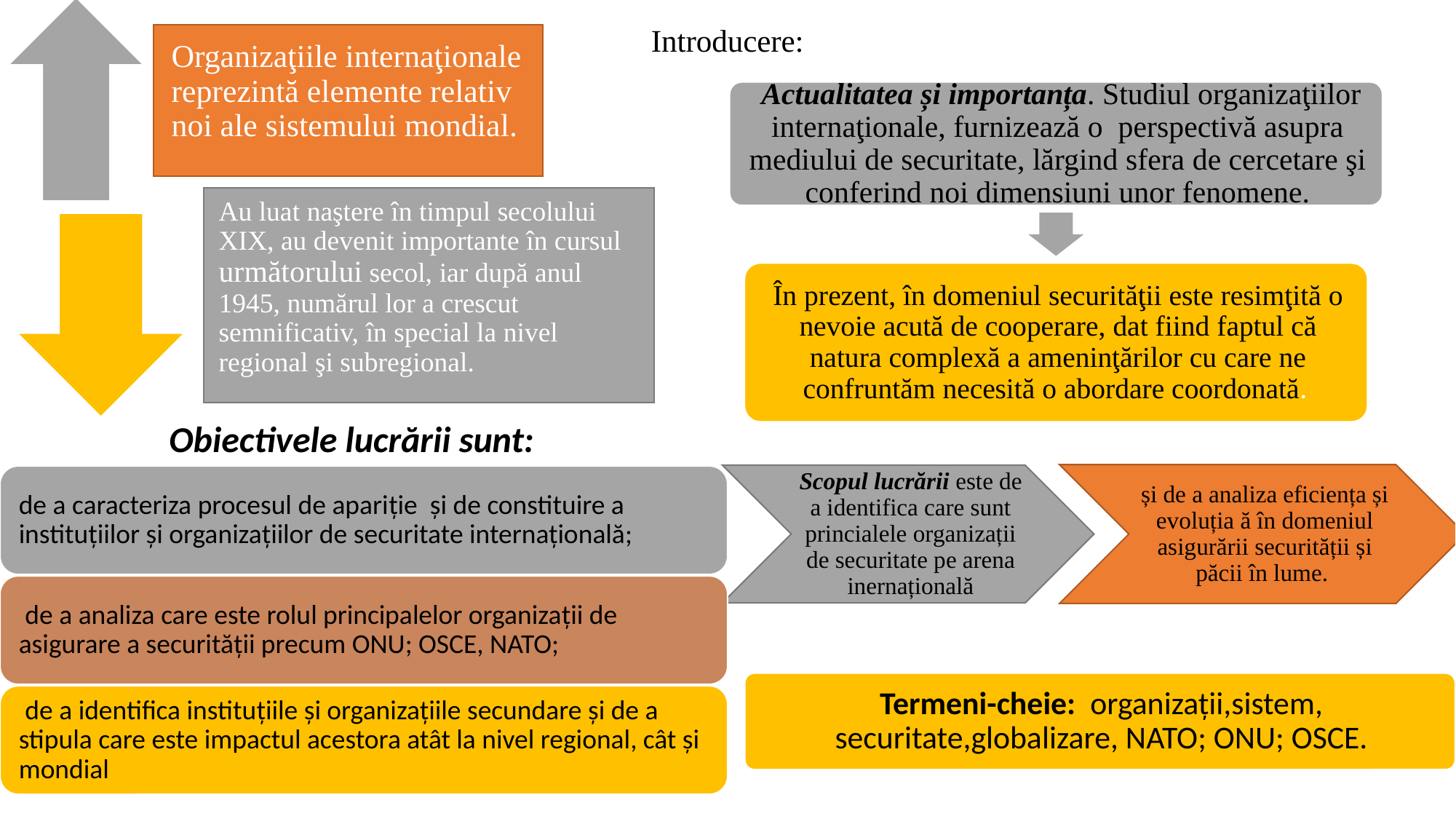

Organizaţiile internaţionale reprezintă elemente relativ noi ale sistemului mondial.
Au luat naştere în timpul secolului XIX, au devenit importante în cursul următorului secol, iar după anul 1945, numărul lor a crescut semnificativ, în special la nivel regional şi subregional.
# Introducere:
 Actualitatea și importanța. Studiul organizaţiilor internaţionale, furnizează o  perspectivă asupra mediului de securitate, lărgind sfera de cercetare şi conferind noi dimensiuni unor fenomene.

În prezent, în domeniul securităţii este resimţită o nevoie acută de cooperare, dat fiind faptul că natura complexă a ameninţărilor cu care ne confruntăm necesită o abordare coordonată.
Scopul lucrării este de a identifica care sunt princialele organizații de securitate pe arena inernațională
și de a analiza eficiența și evoluția ă în domeniul asigurării securității și păcii în lume.
Obiectivele lucrării sunt:
de a caracteriza procesul de apariție  și de constituire a instituţiilor și organizațiilor de securitate internaţională;
 de a analiza care este rolul principalelor organizații de asigurare a securității precum ONU; OSCE, NATO;
 de a identifica instituțiile și organizațiile secundare și de a stipula care este impactul acestora atât la nivel regional, cât și mondial
Termeni-cheie:  organizații,sistem, securitate,globalizare, NATO; ONU; OSCE.